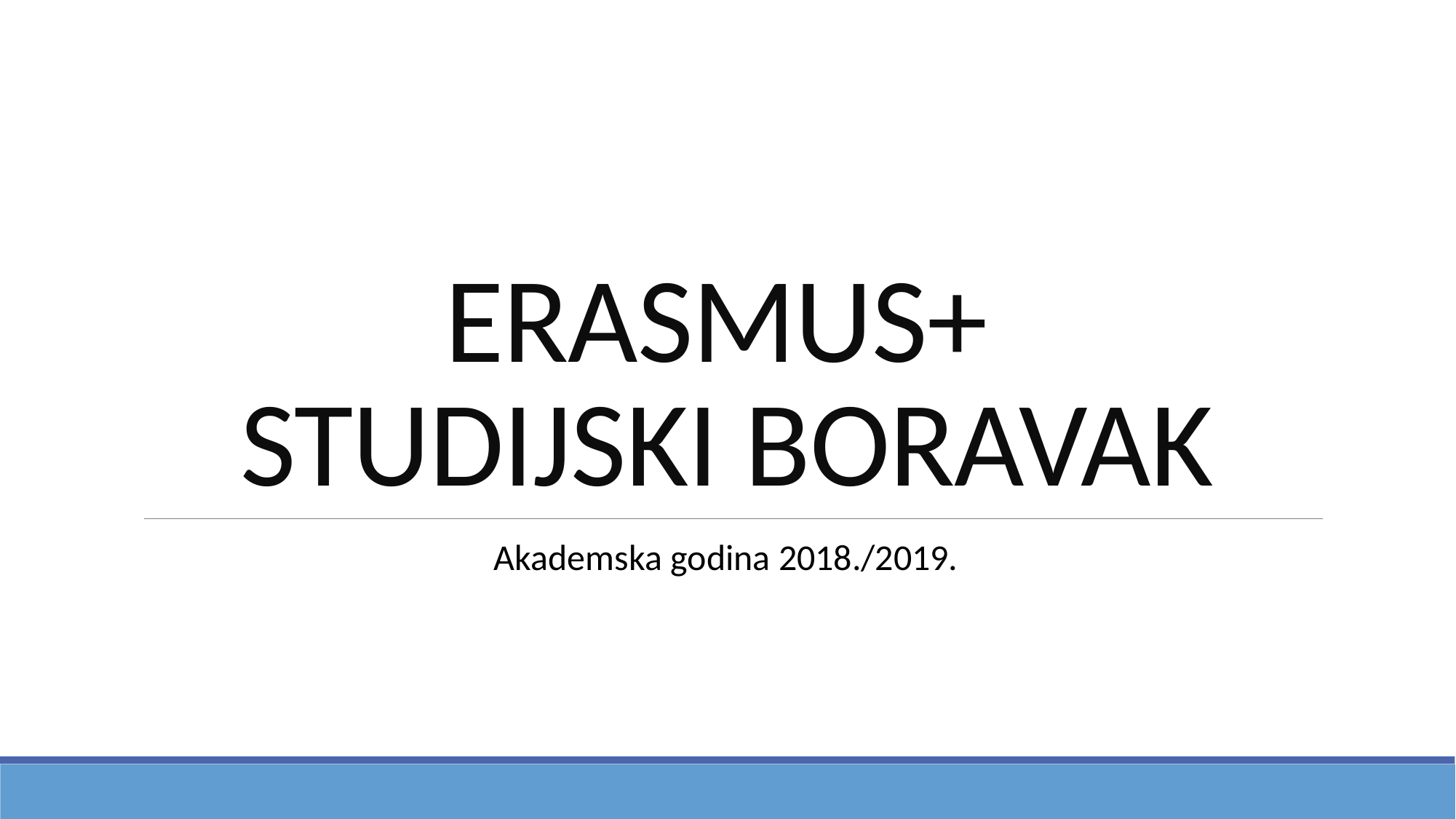

# ERASMUS+ STUDIJSKI BORAVAK
Akademska godina 2018./2019.